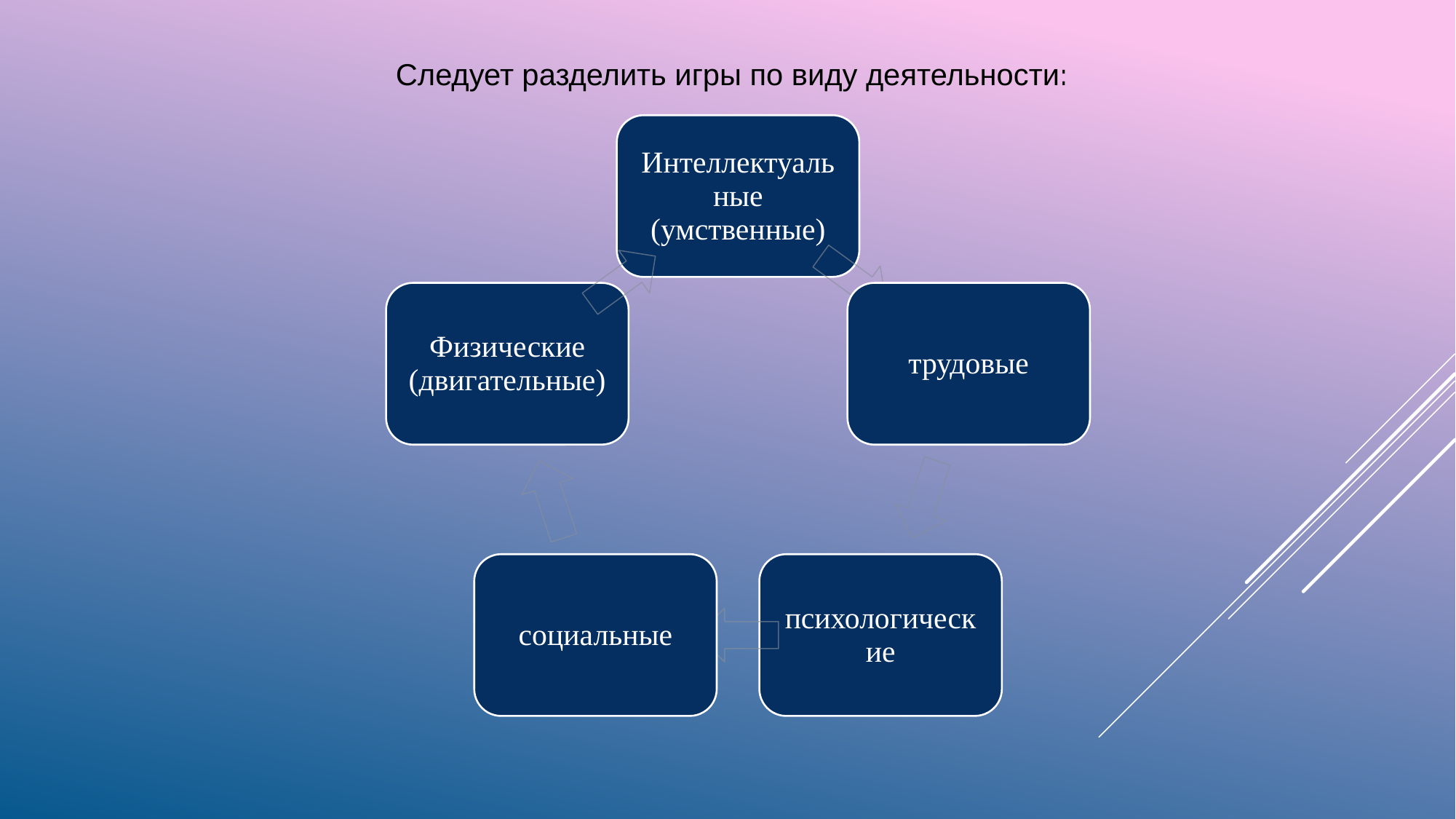

Следует разделить игры по виду деятельности:
Интеллектуальные (умственные)
трудовые
психологические
социальные
Физические (двигательные)